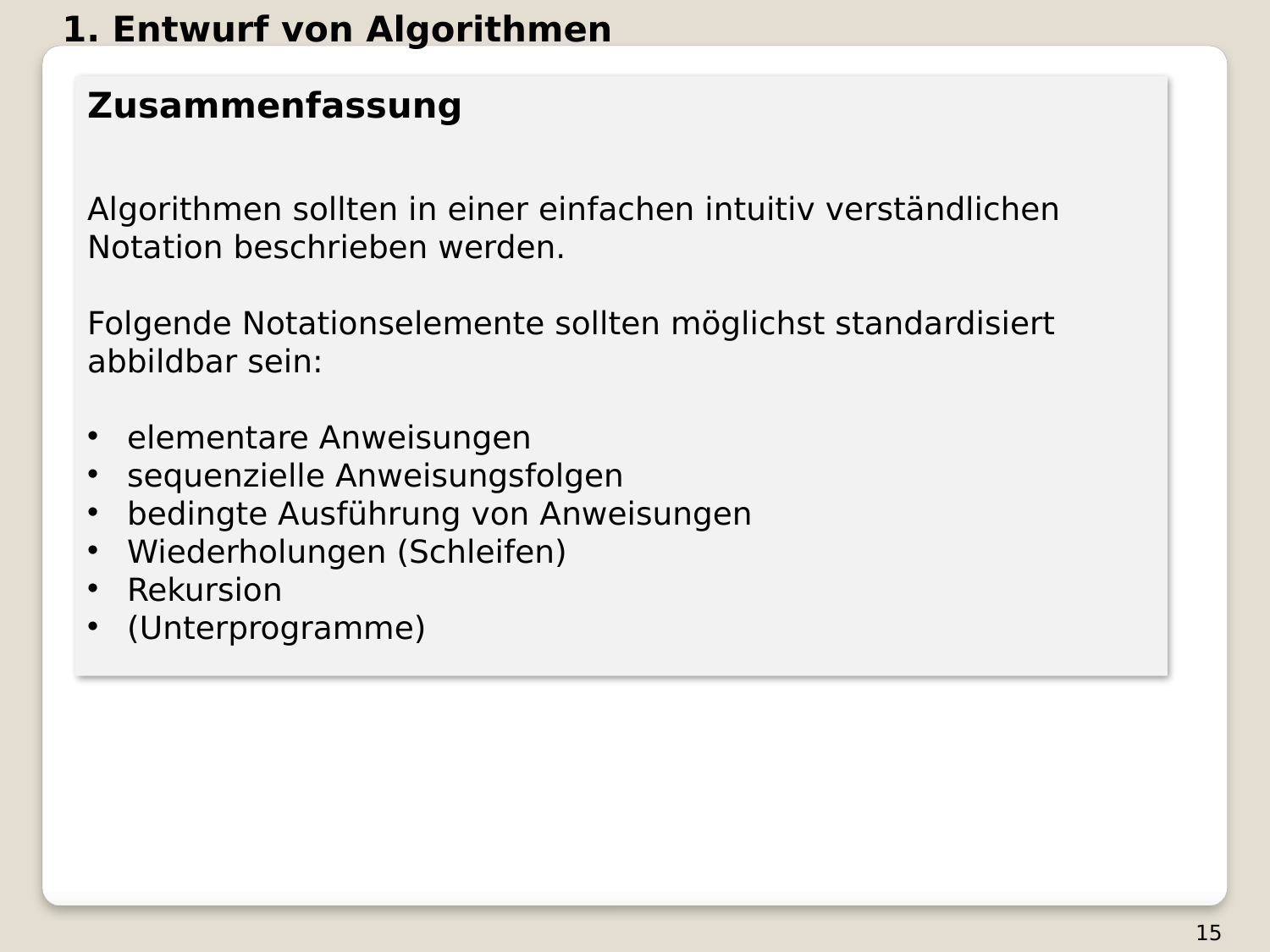

1. Entwurf von Algorithmen
Zusammenfassung

Algorithmen sollten in einer einfachen intuitiv verständlichen Notation beschrieben werden.

Folgende Notationselemente sollten möglichst standardisiert abbildbar sein:

elementare Anweisungen
sequenzielle Anweisungsfolgen
bedingte Ausführung von Anweisungen
Wiederholungen (Schleifen)
Rekursion
(Unterprogramme)